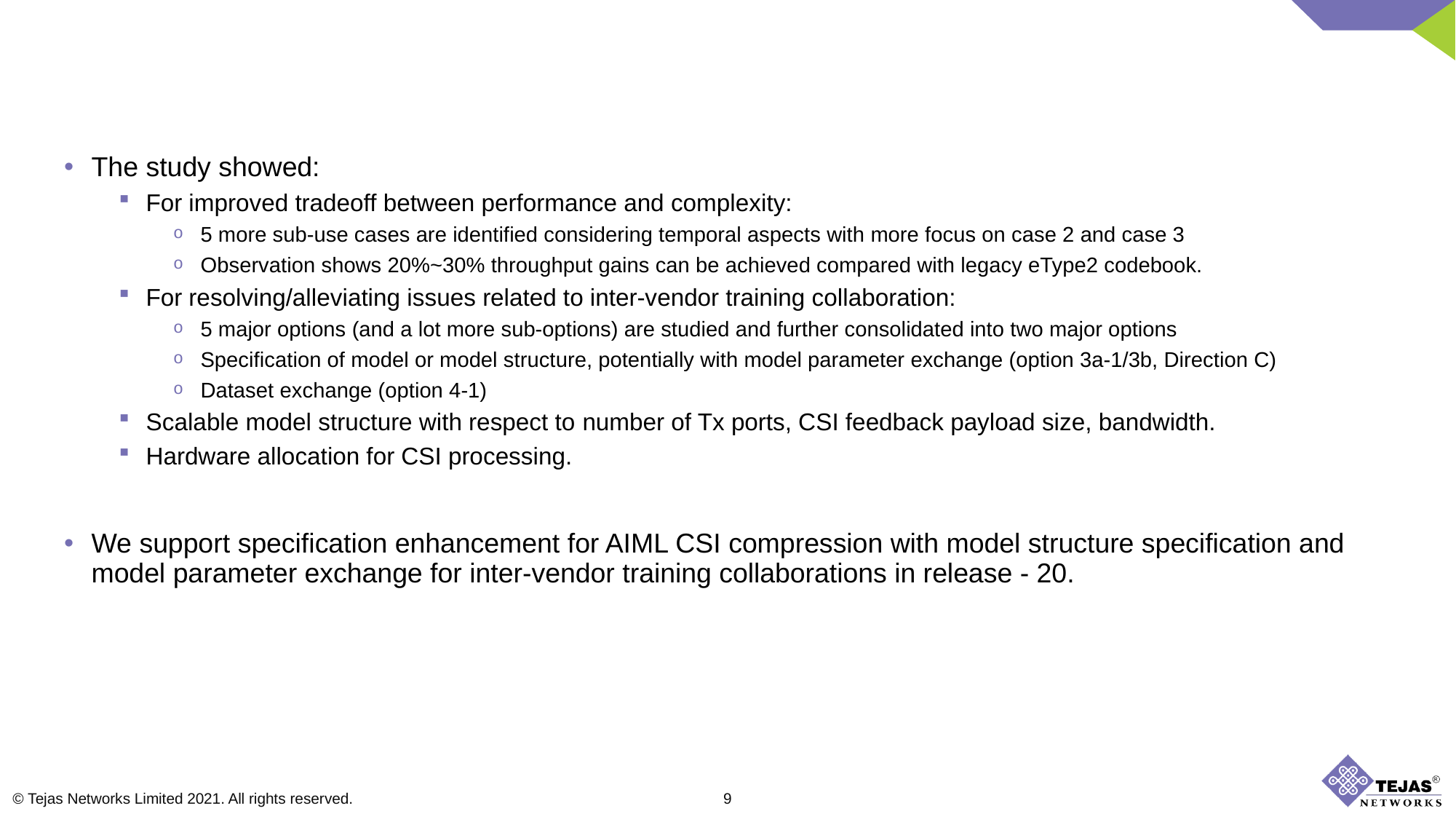

The study showed:
For improved tradeoff between performance and complexity:
5 more sub-use cases are identified considering temporal aspects with more focus on case 2 and case 3
Observation shows 20%~30% throughput gains can be achieved compared with legacy eType2 codebook.
For resolving/alleviating issues related to inter-vendor training collaboration:
5 major options (and a lot more sub-options) are studied and further consolidated into two major options
Specification of model or model structure, potentially with model parameter exchange (option 3a-1/3b, Direction C)
Dataset exchange (option 4-1)
Scalable model structure with respect to number of Tx ports, CSI feedback payload size, bandwidth.
Hardware allocation for CSI processing.

We support specification enhancement for AIML CSI compression with model structure specification and model parameter exchange for inter-vendor training collaborations in release - 20.